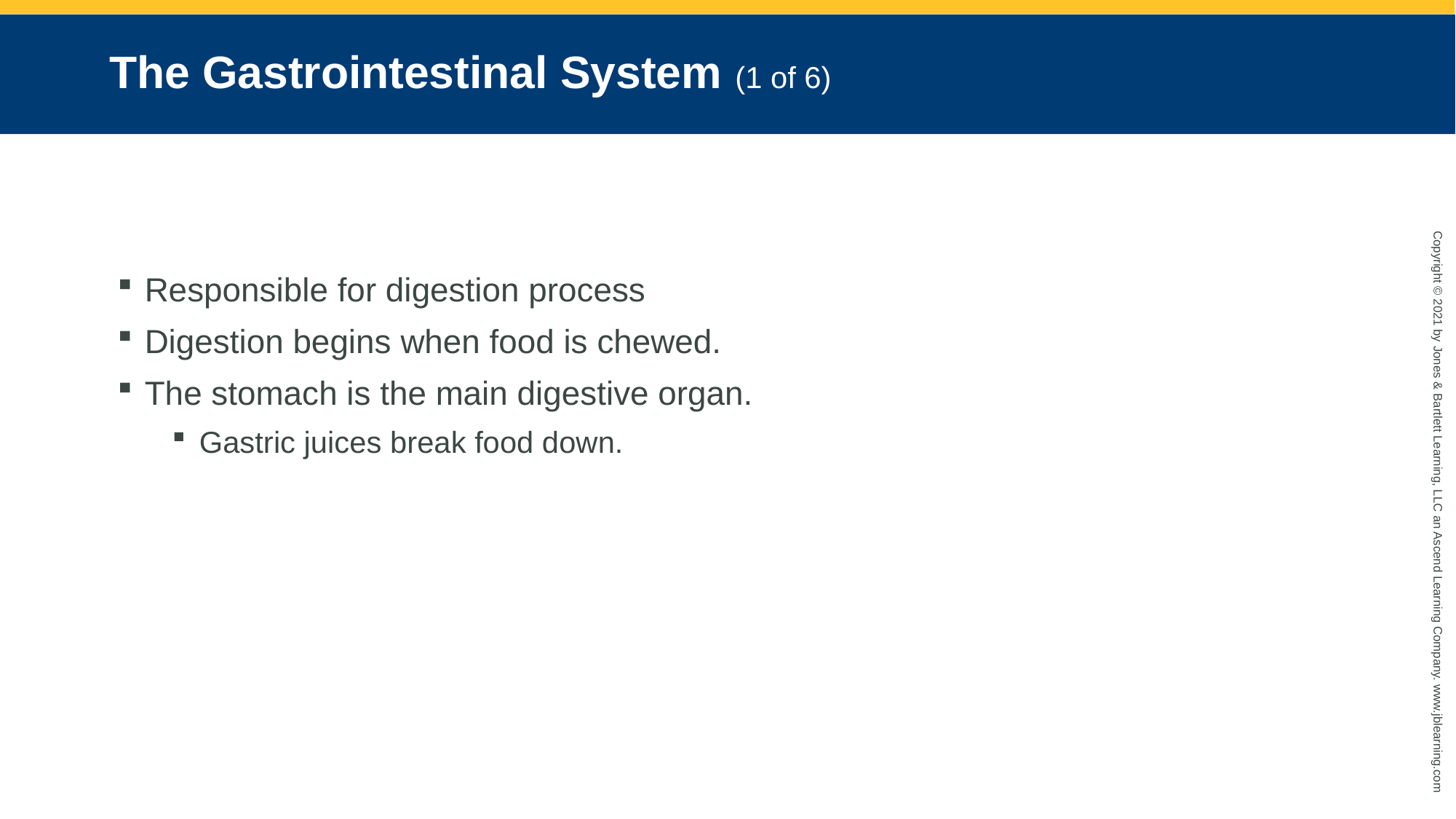

# The Gastrointestinal System (1 of 6)
Responsible for digestion process
Digestion begins when food is chewed.
The stomach is the main digestive organ.
Gastric juices break food down.